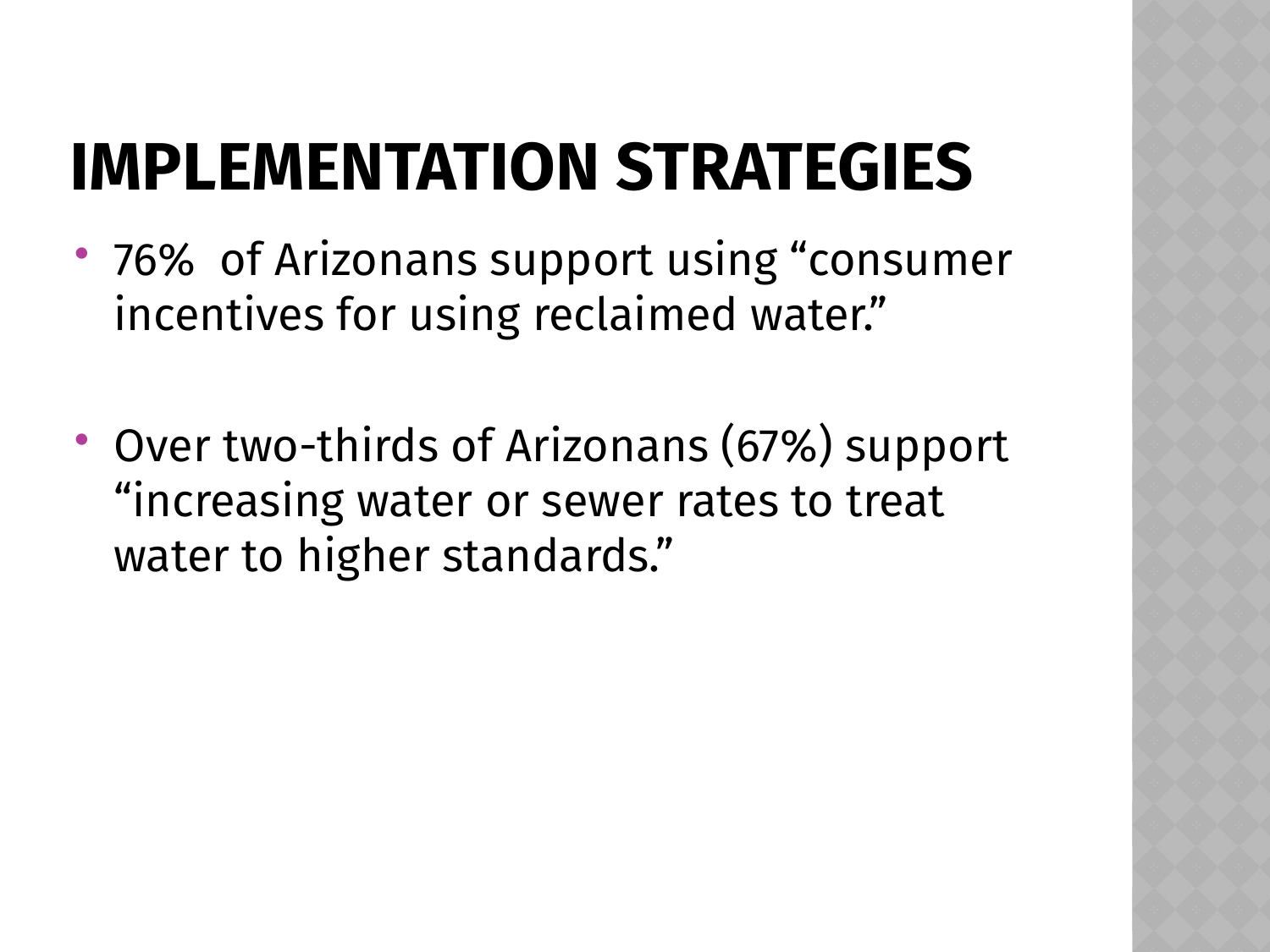

# Implementation Strategies
76%  of Arizonans support using “consumer incentives for using reclaimed water.”

Over two-thirds of Arizonans (67%) support “increasing water or sewer rates to treat water to higher standards.”